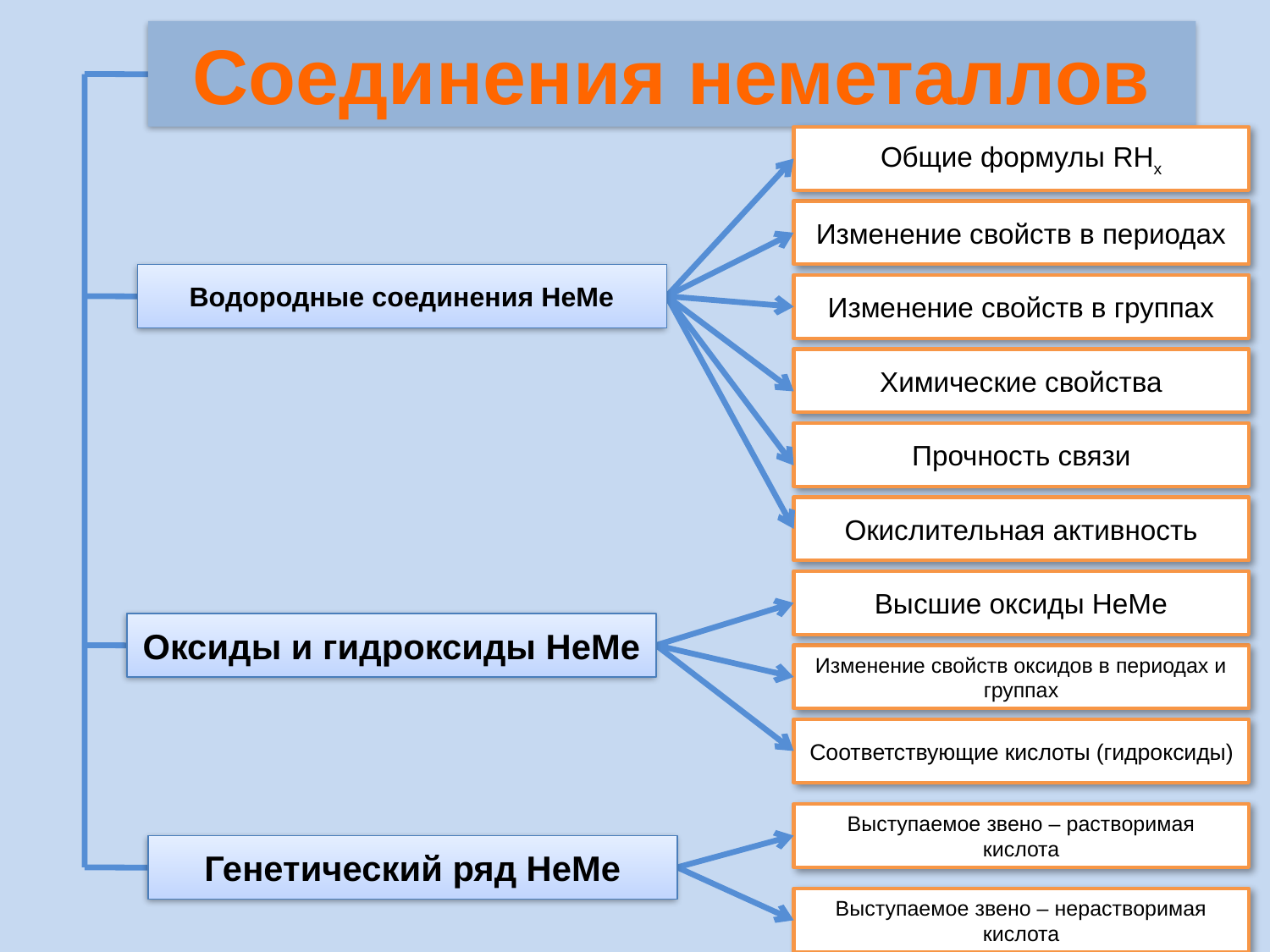

Соединения неметаллов
Общие формулы RHx
Изменение свойств в периодах
# Водородные соединения НеМе
Изменение свойств в группах
Химические свойства
Прочность связи
Окислительная активность
Высшие оксиды НеМе
Оксиды и гидроксиды НеМе
Изменение свойств оксидов в периодах и группах
Соответствующие кислоты (гидроксиды)
Выступаемое звено – растворимая кислота
Генетический ряд НеМе
Выступаемое звено – нерастворимая кислота